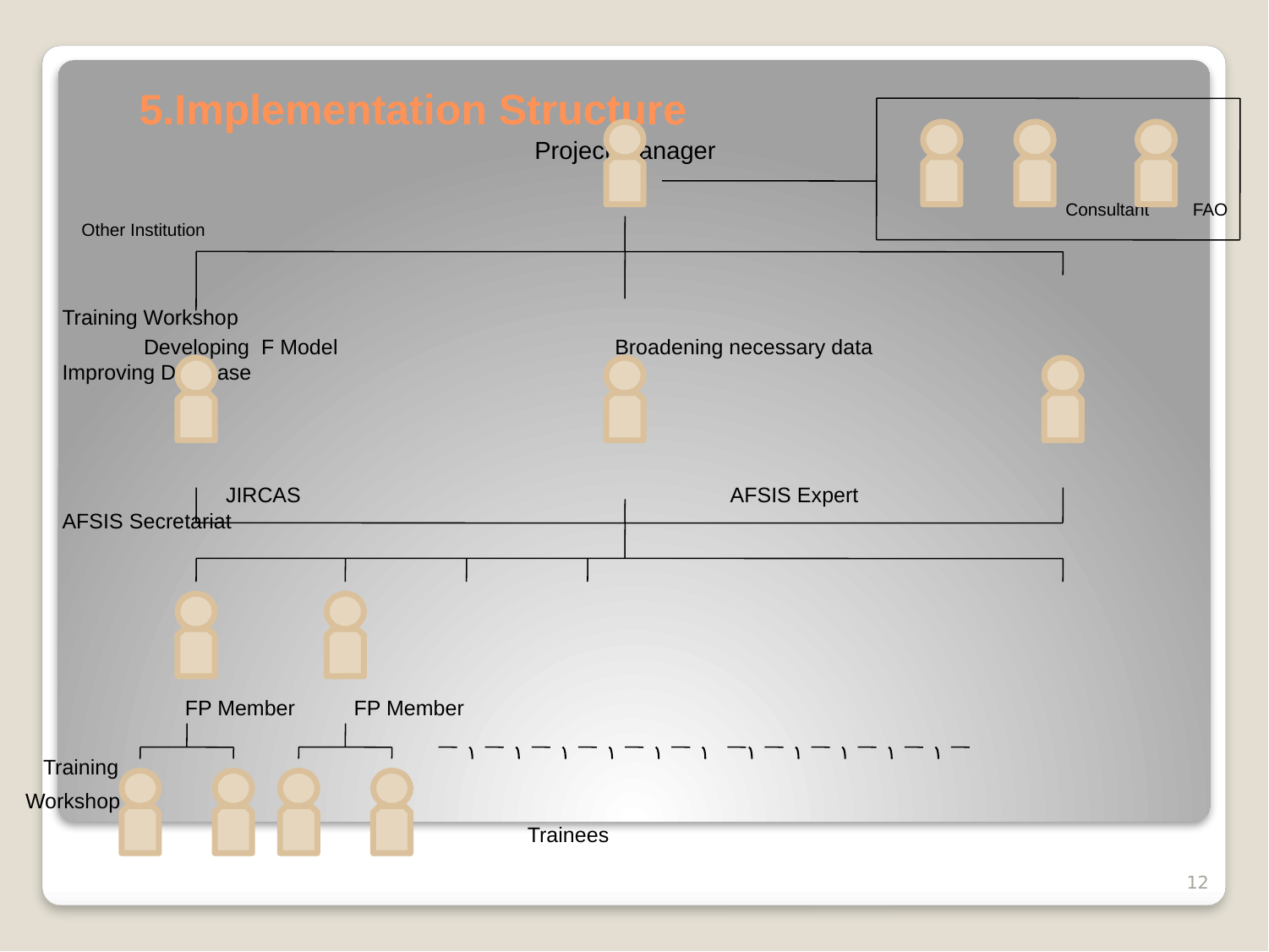

# 5.Implementation Structure
                                                                         Project Manager

                                                                                                                                                                                                                      Consultant         FAO          Other Institution

                                                                                                                                                                                                           Training Workshop
                    Developing  F Model                                               Broadening necessary data                                                        Improving Database

                               JIRCAS                                                                         AFSIS Expert                                                                  AFSIS Secretariat

                           FP Member          FP Member

   Training
Workshop
                                                                        Trainees

12